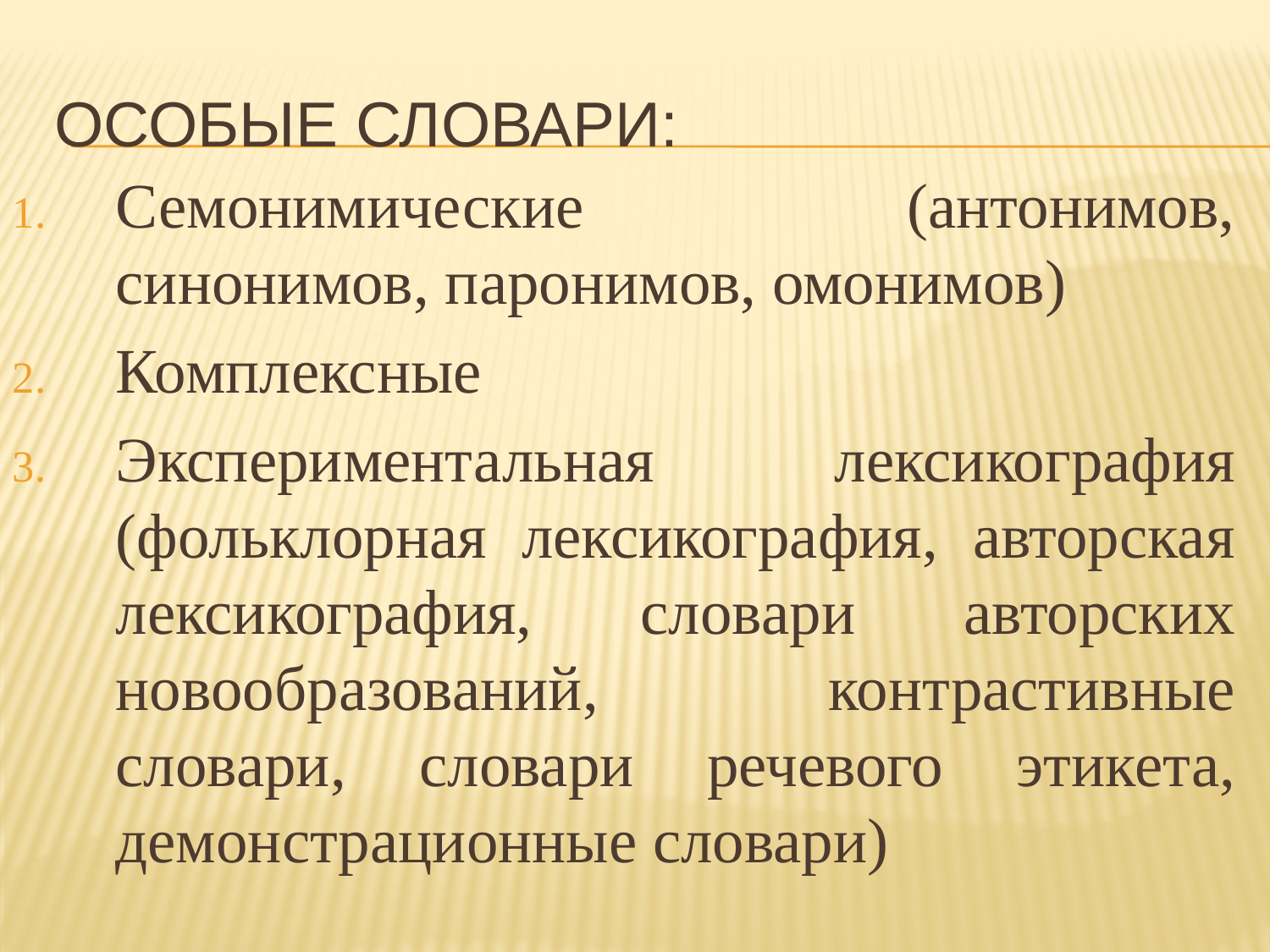

# Особые словари:
Семонимические (антонимов, синонимов, паронимов, омонимов)
Комплексные
Экспериментальная лексикография (фольклорная лексикография, авторская лексикография, словари авторских новообразований, контрастивные словари, словари речевого этикета, демонстрационные словари)